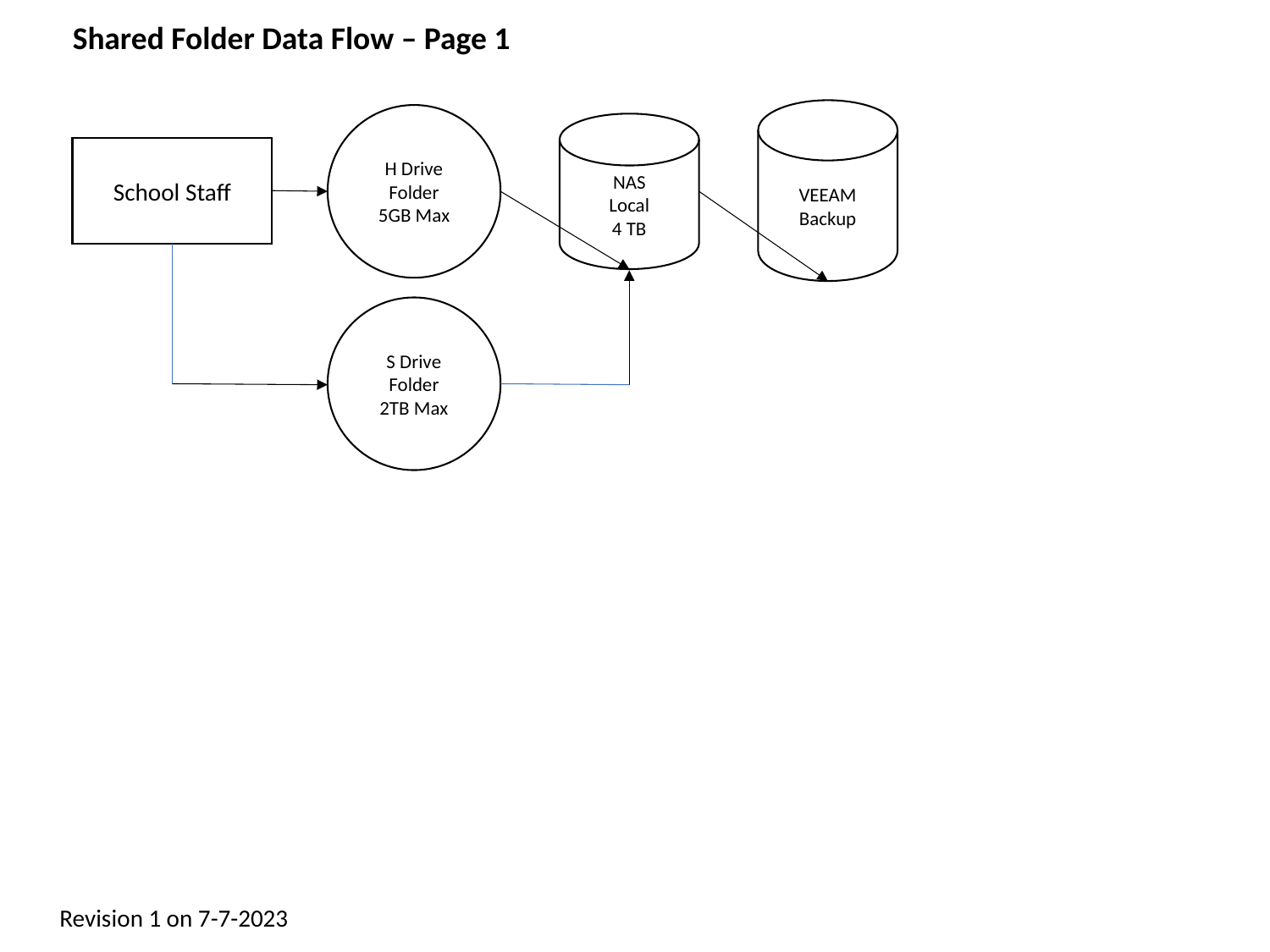

Shared Folder Data Flow – Page 1
VEEAM Backup
H Drive
Folder
5GB Max
NAS
Local
4 TB
School Staff
S Drive
Folder
2TB Max
Revision 1 on 7-7-2023